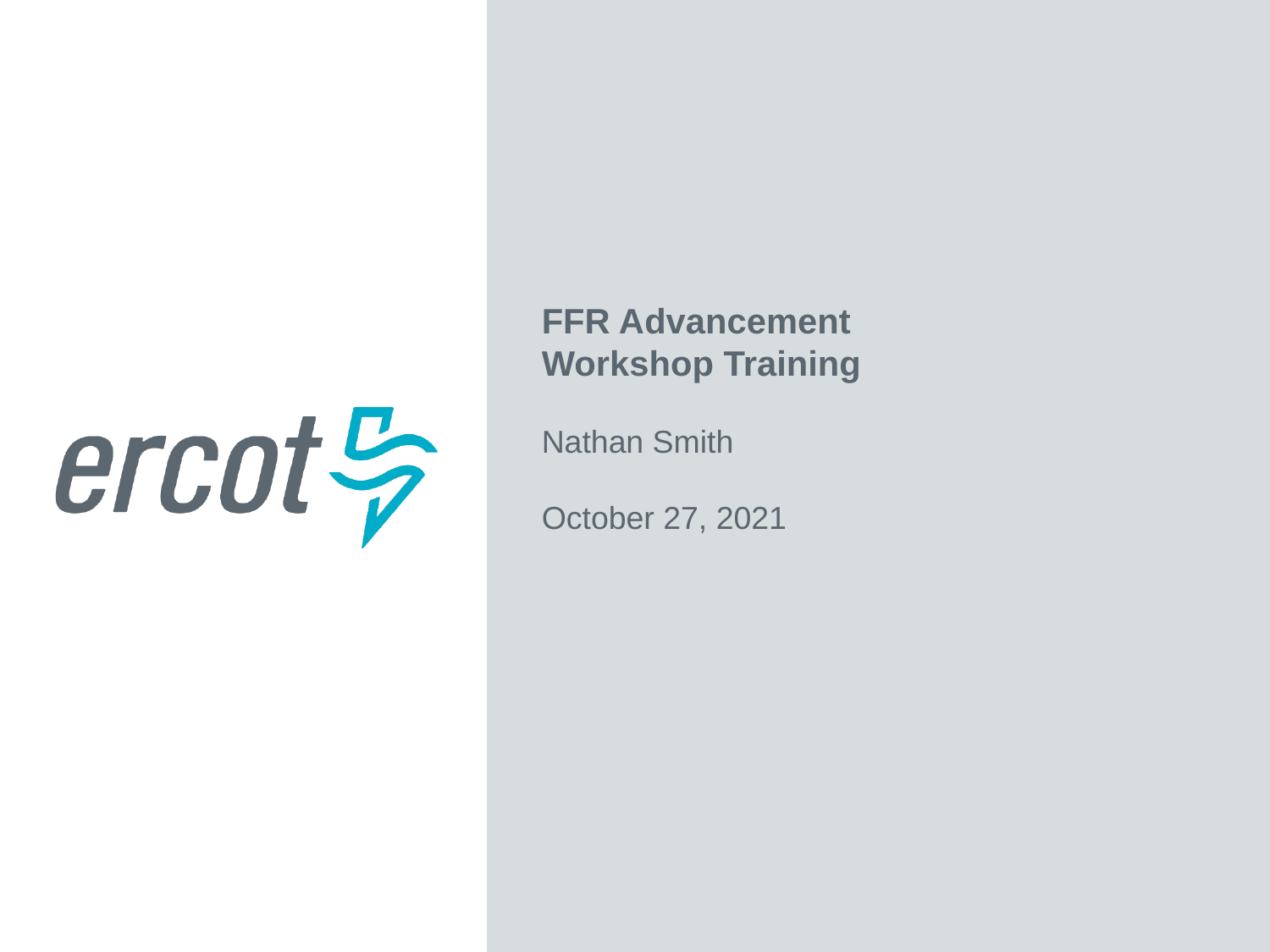

FFR Advancement
Workshop Training

Nathan Smith

October 27, 2021